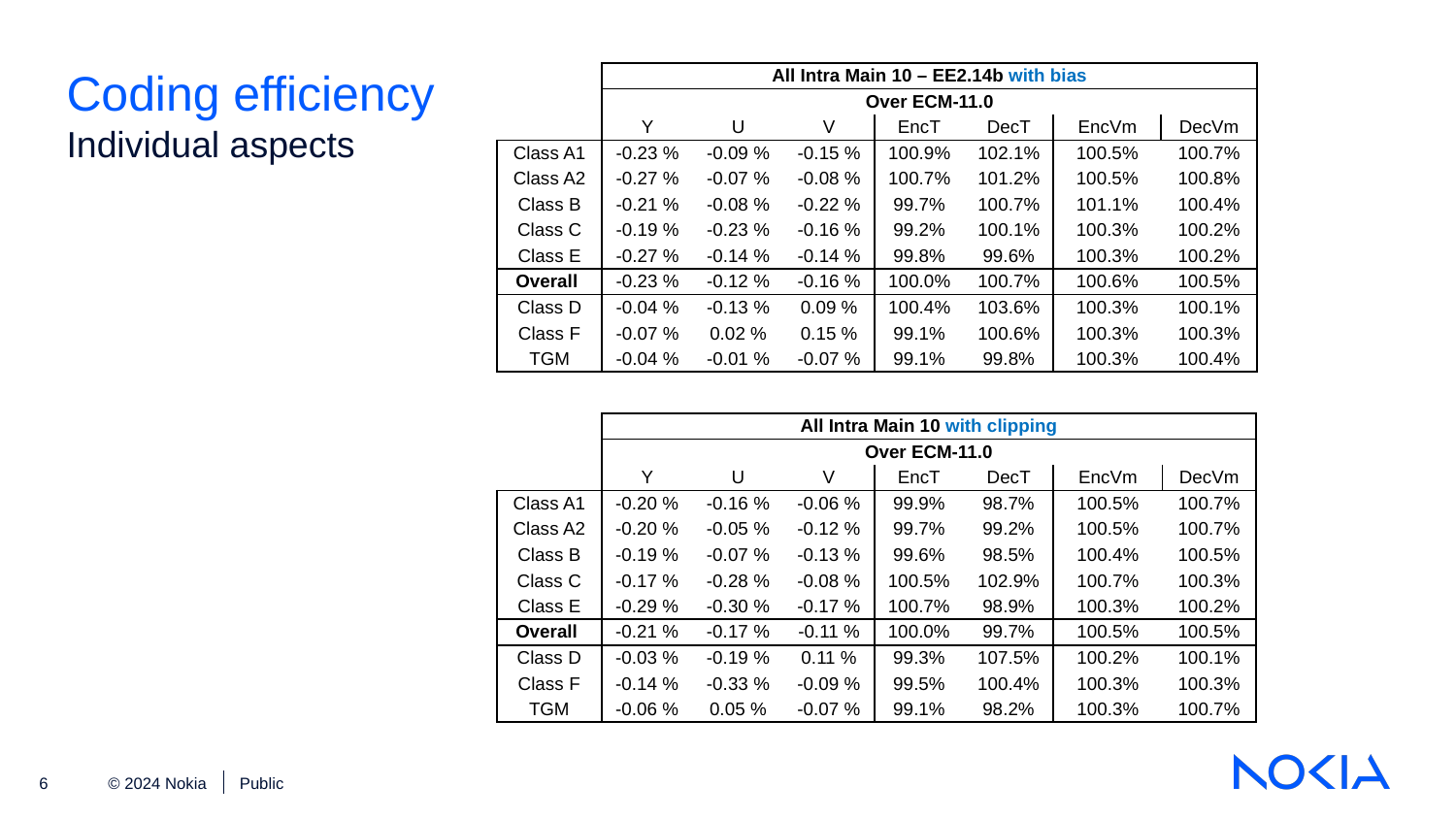

Coding efficiency
|  | All Intra Main 10 – EE2.14b with bias |  |  |  |  |  |  |
| --- | --- | --- | --- | --- | --- | --- | --- |
|  | Over ECM-11.0 |  |  |  |  |  |  |
|  | Y | U | V | EncT | DecT | EncVm | DecVm |
| Class A1 | -0.23 % | -0.09 % | -0.15 % | 100.9% | 102.1% | 100.5% | 100.7% |
| Class A2 | -0.27 % | -0.07 % | -0.08 % | 100.7% | 101.2% | 100.5% | 100.8% |
| Class B | -0.21 % | -0.08 % | -0.22 % | 99.7% | 100.7% | 101.1% | 100.4% |
| Class C | -0.19 % | -0.23 % | -0.16 % | 99.2% | 100.1% | 100.3% | 100.2% |
| Class E | -0.27 % | -0.14 % | -0.14 % | 99.8% | 99.6% | 100.3% | 100.2% |
| Overall | -0.23 % | -0.12 % | -0.16 % | 100.0% | 100.7% | 100.6% | 100.5% |
| Class D | -0.04 % | -0.13 % | 0.09 % | 100.4% | 103.6% | 100.3% | 100.1% |
| Class F | -0.07 % | 0.02 % | 0.15 % | 99.1% | 100.6% | 100.3% | 100.3% |
| TGM | -0.04 % | -0.01 % | -0.07 % | 99.1% | 99.8% | 100.3% | 100.4% |
Individual aspects
|  | All Intra Main 10 with clipping |  |  |  |  |  |  |
| --- | --- | --- | --- | --- | --- | --- | --- |
|  | Over ECM-11.0 |  |  |  |  |  |  |
|  | Y | U | V | EncT | DecT | EncVm | DecVm |
| Class A1 | -0.20 % | -0.16 % | -0.06 % | 99.9% | 98.7% | 100.5% | 100.7% |
| Class A2 | -0.20 % | -0.05 % | -0.12 % | 99.7% | 99.2% | 100.5% | 100.7% |
| Class B | -0.19 % | -0.07 % | -0.13 % | 99.6% | 98.5% | 100.4% | 100.5% |
| Class C | -0.17 % | -0.28 % | -0.08 % | 100.5% | 102.9% | 100.7% | 100.3% |
| Class E | -0.29 % | -0.30 % | -0.17 % | 100.7% | 98.9% | 100.3% | 100.2% |
| Overall | -0.21 % | -0.17 % | -0.11 % | 100.0% | 99.7% | 100.5% | 100.5% |
| Class D | -0.03 % | -0.19 % | 0.11 % | 99.3% | 107.5% | 100.2% | 100.1% |
| Class F | -0.14 % | -0.33 % | -0.09 % | 99.5% | 100.4% | 100.3% | 100.3% |
| TGM | -0.06 % | 0.05 % | -0.07 % | 99.1% | 98.2% | 100.3% | 100.7% |
Public